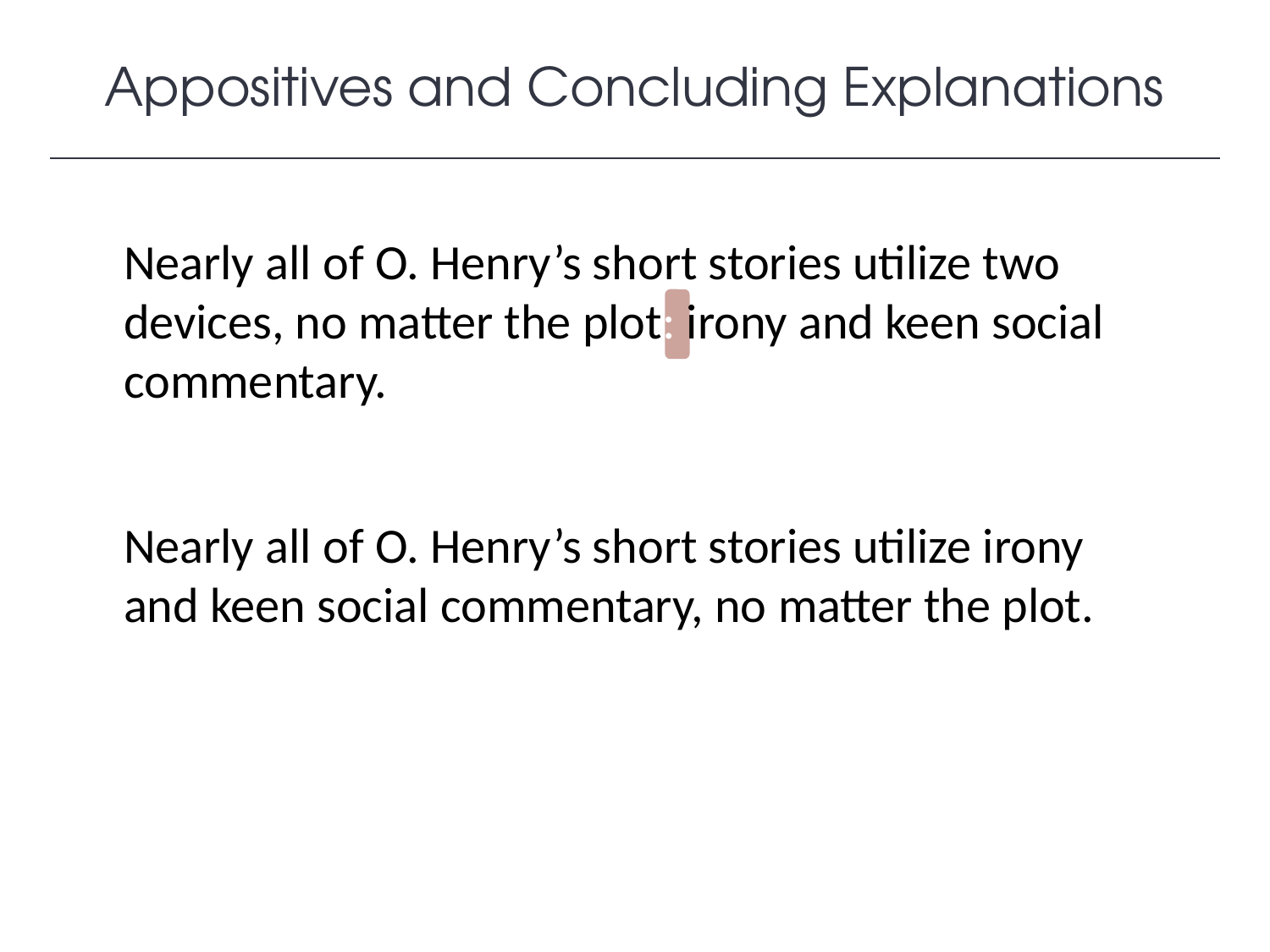

Appositives and Concluding Explanations
HAWKES LEARNING
Nearly all of O. Henry’s short stories utilize two devices, no matter the plot: irony and keen social commentary.

Nearly all of O. Henry’s short stories utilize irony and keen social commentary, no matter the plot.